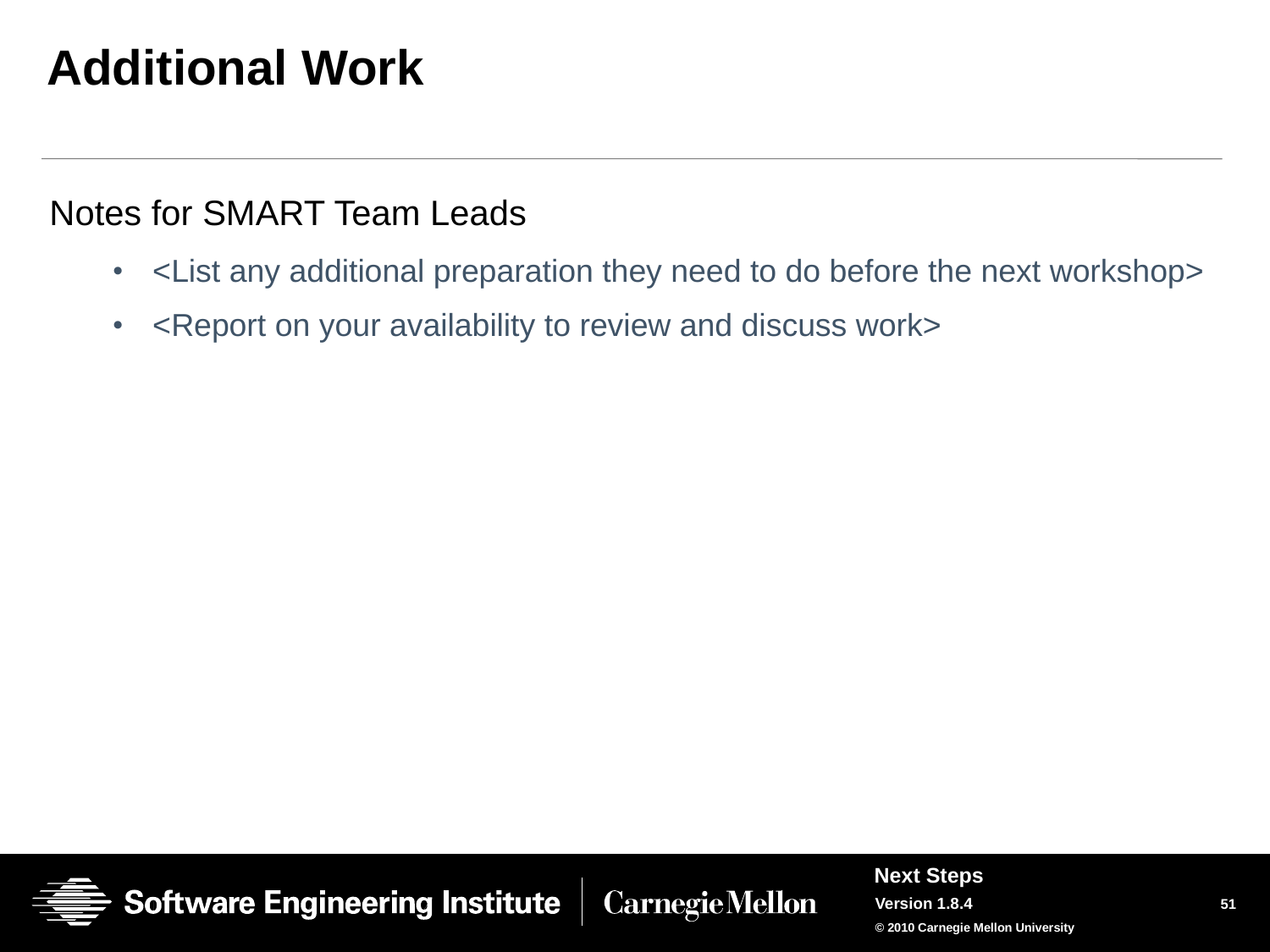

# Additional Work
Notes for SMART Team Leads
<List any additional preparation they need to do before the next workshop>
<Report on your availability to review and discuss work>

Next Steps